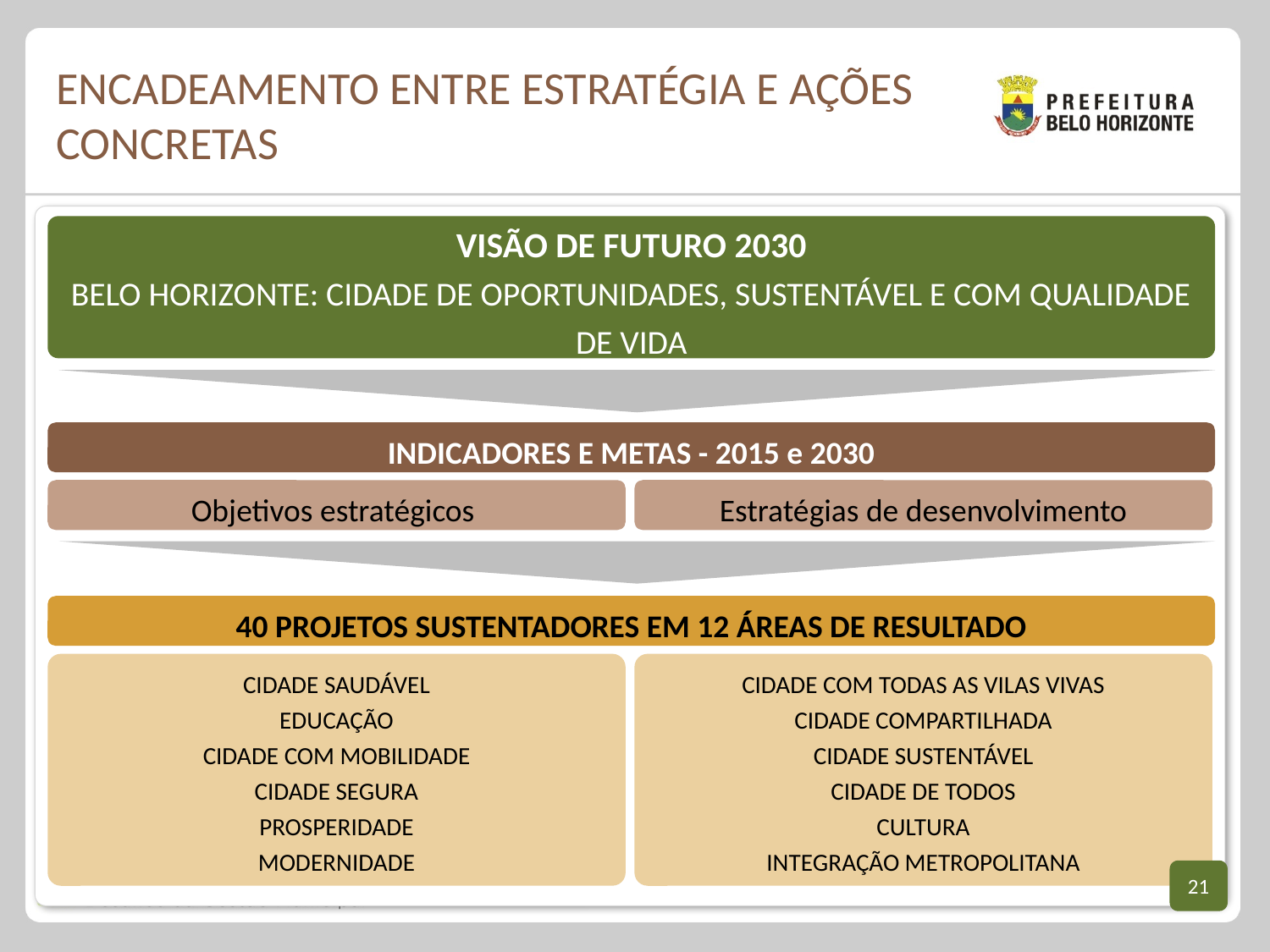

Encadeamento entre estratégia e ações concretas

VISÃO DE FUTURO 2030
Belo Horizonte: cidade de oportunidades, sustentável e com qualidade de vida

INDICADORES E METAS - 2015 e 2030
Objetivos estratégicos
Estratégias de desenvolvimento

40 PROJETOS SUSTENTADORES EM 12 ÁREAS DE RESULTADO
CIDADE SAUDÁVEL
EDUCAÇÃO
CIDADE COM MOBILIDADE
CIDADE SEGURA
PROSPERIDADE
MODERNIDADE
CIDADE COM TODAS AS VILAS VIVAS
CIDADE COMPARTILHADA
CIDADE SUSTENTÁVEL
CIDADE DE TODOS
CULTURA
INTEGRAÇÃO METROPOLITANA
21